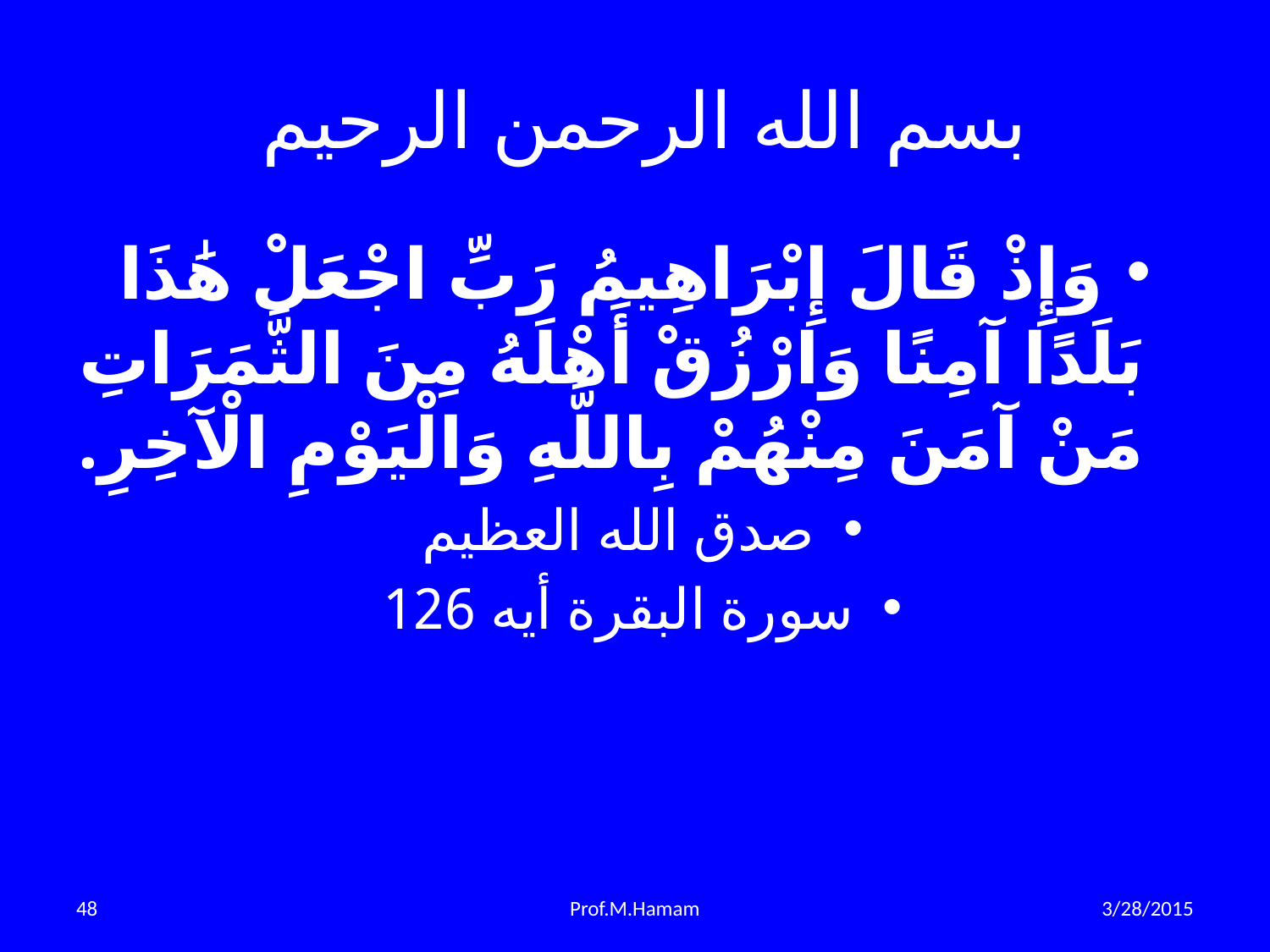

# بسم الله الرحمن الرحيم
وَإِذْ قَالَ إِبْرَاهِيمُ رَبِّ اجْعَلْ هَٰذَا بَلَدًا آمِنًا وَارْزُقْ أَهْلَهُ مِنَ الثَّمَرَاتِ مَنْ آمَنَ مِنْهُمْ بِاللَّهِ وَالْيَوْمِ الْآخِرِ.
صدق الله العظيم
سورة البقرة أيه 126
48
Prof.M.Hamam
3/28/2015